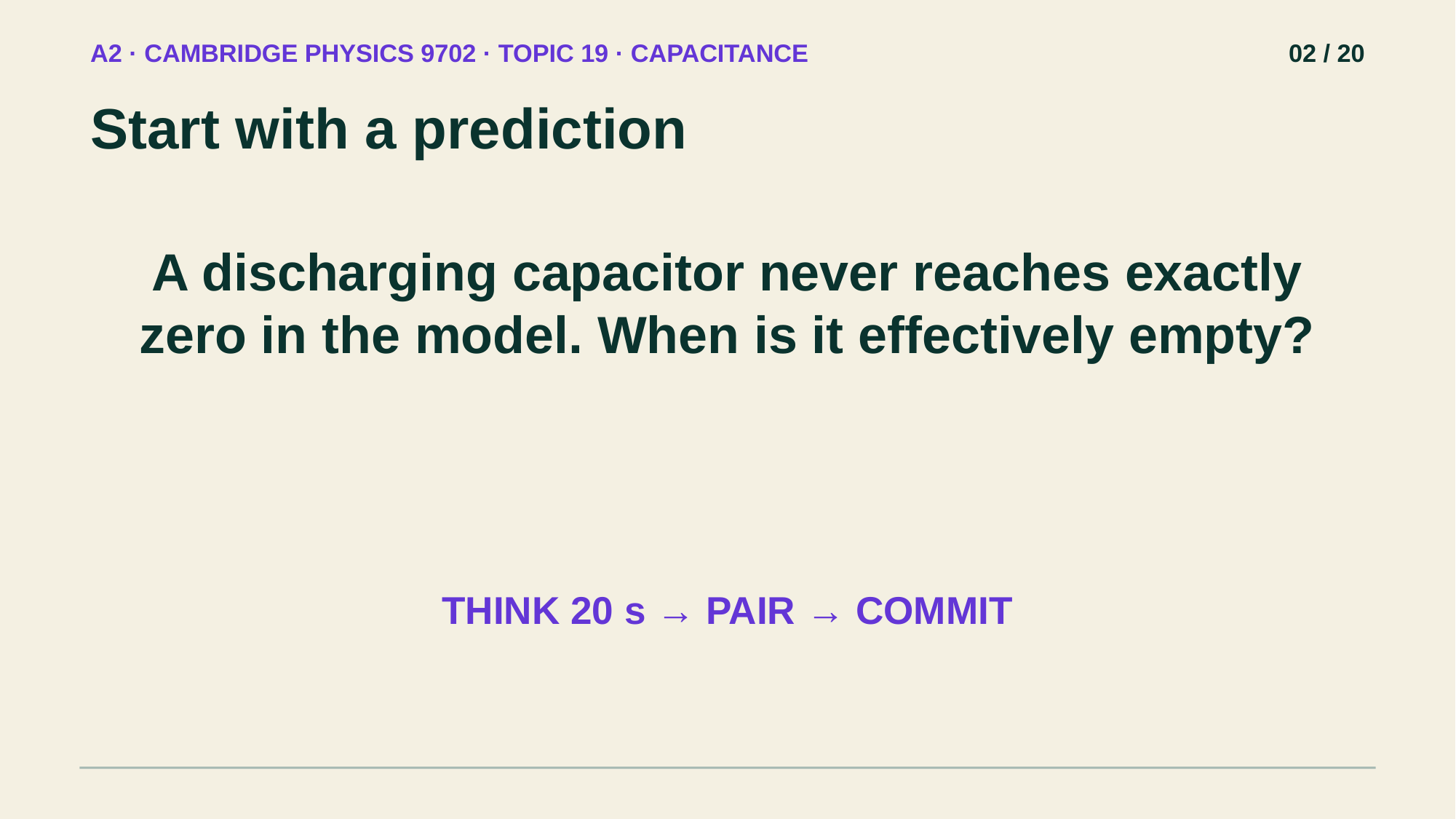

A2 · CAMBRIDGE PHYSICS 9702 · TOPIC 19 · CAPACITANCE
02 / 20
Start with a prediction
A discharging capacitor never reaches exactly zero in the model. When is it effectively empty?
THINK 20 s → PAIR → COMMIT